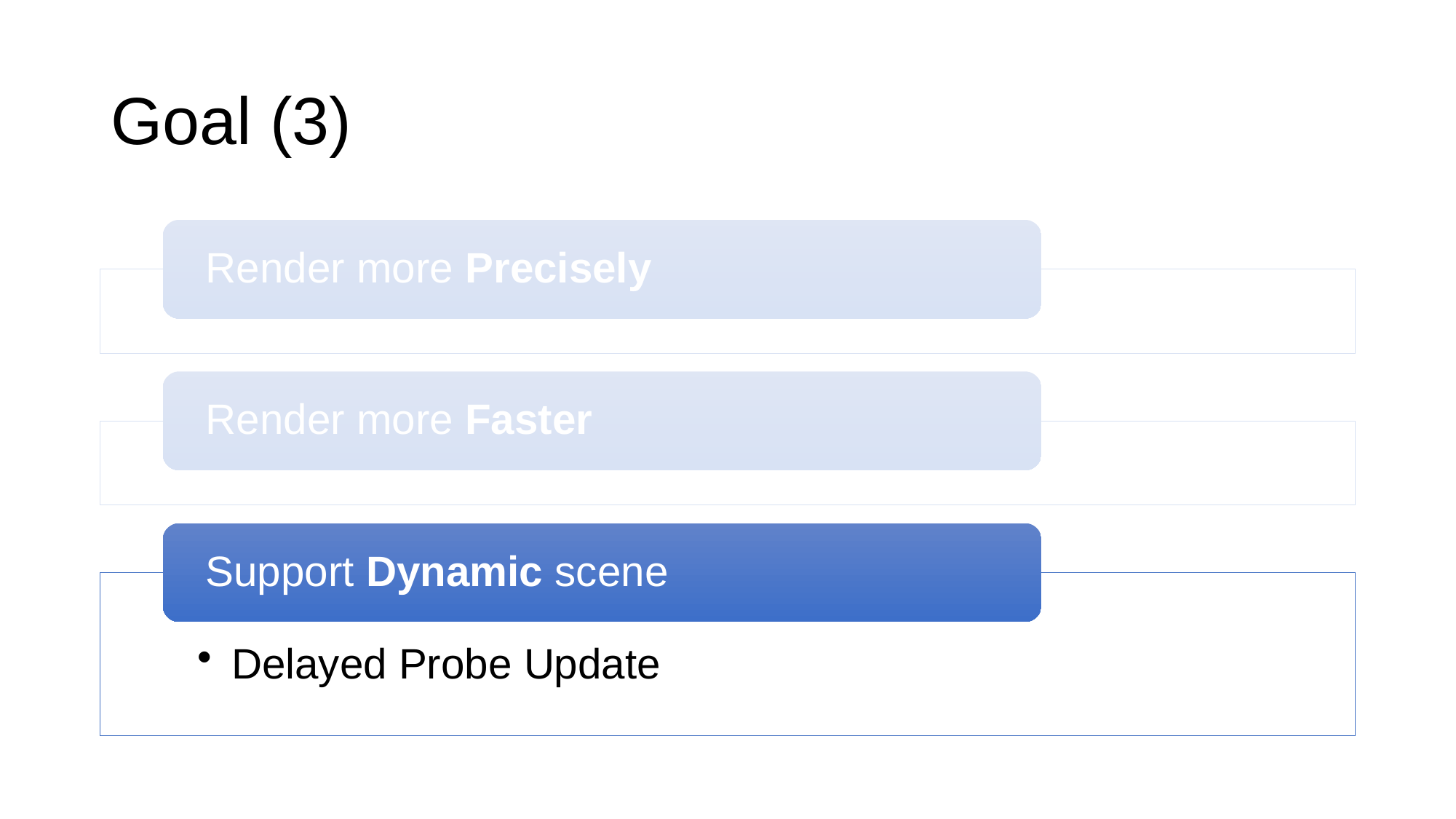

# Goal (3)

Render more Precisely
Render more Faster
Delayed Probe Update
Support Dynamic scene